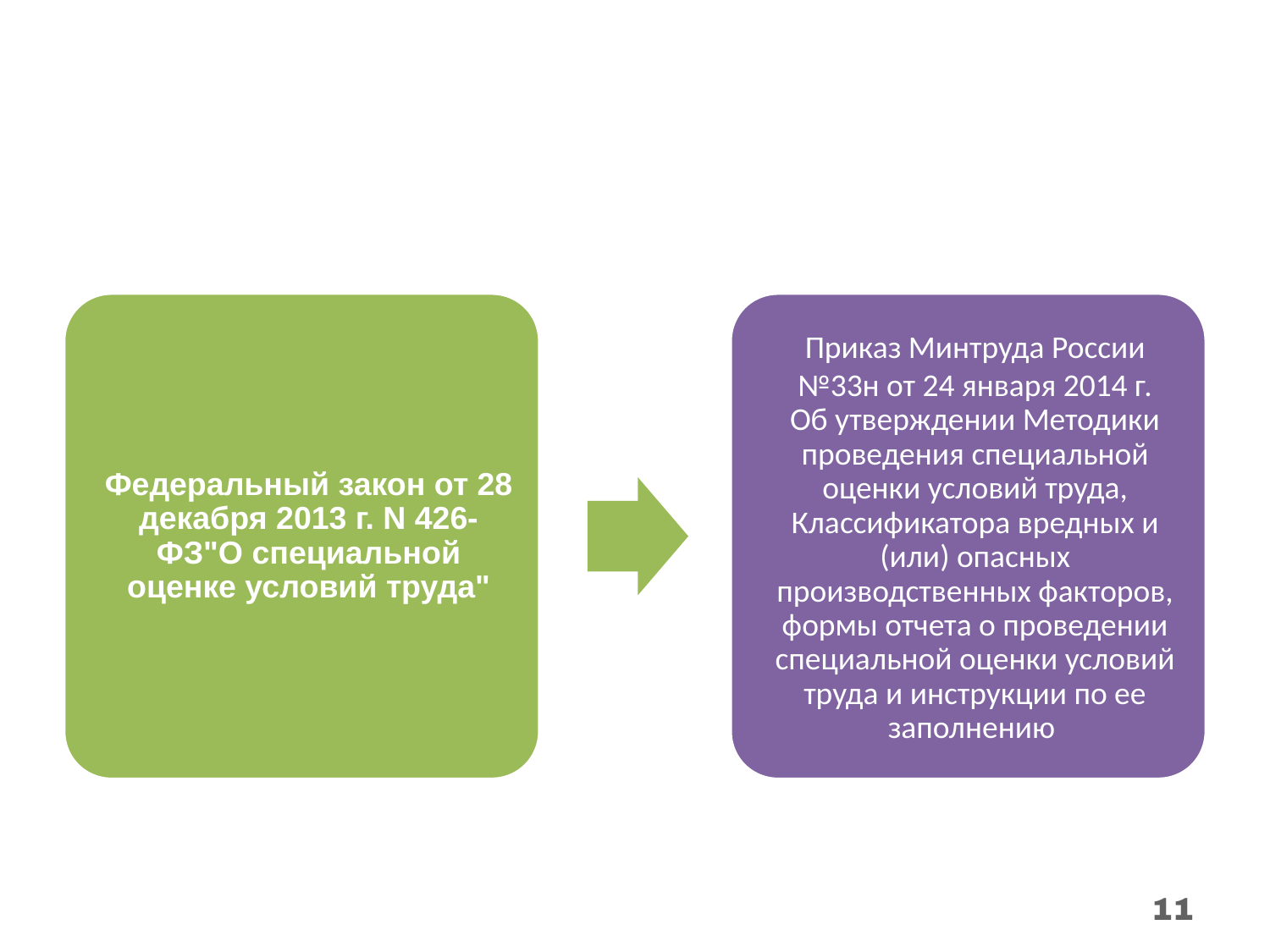

#
Федеральный закон от 28 декабря 2013 г. N 426-ФЗ"О специальной оценке условий труда"

Приказ Минтруда России №33н от 24 января 2014 г.
Об утверждении Методики проведения специальной оценки условий труда, Классификатора вредных и (или) опасных производственных факторов, формы отчета о проведении специальной оценки условий труда и инструкции по ее заполнению
11